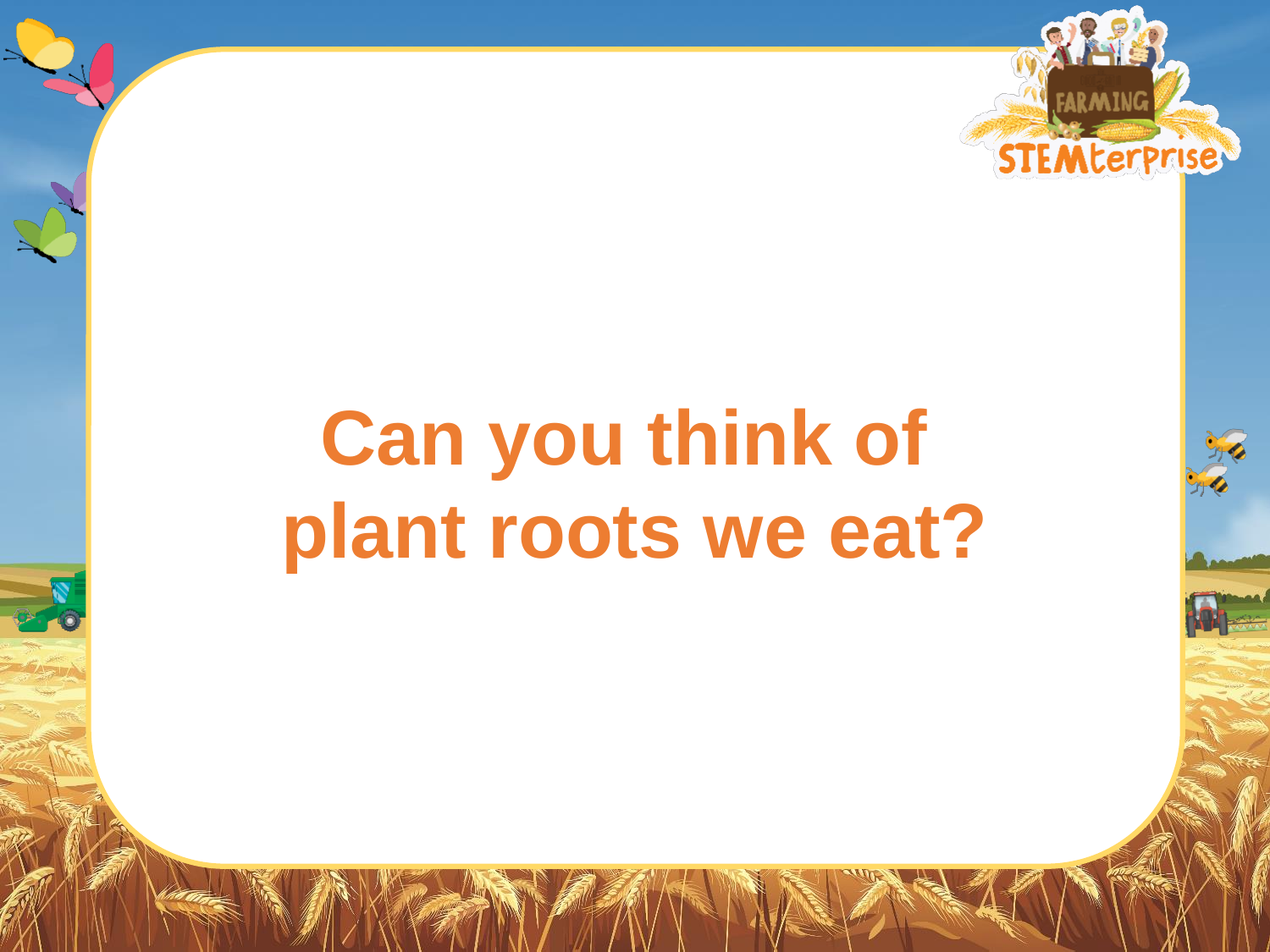

Can you think of
plant roots we eat?